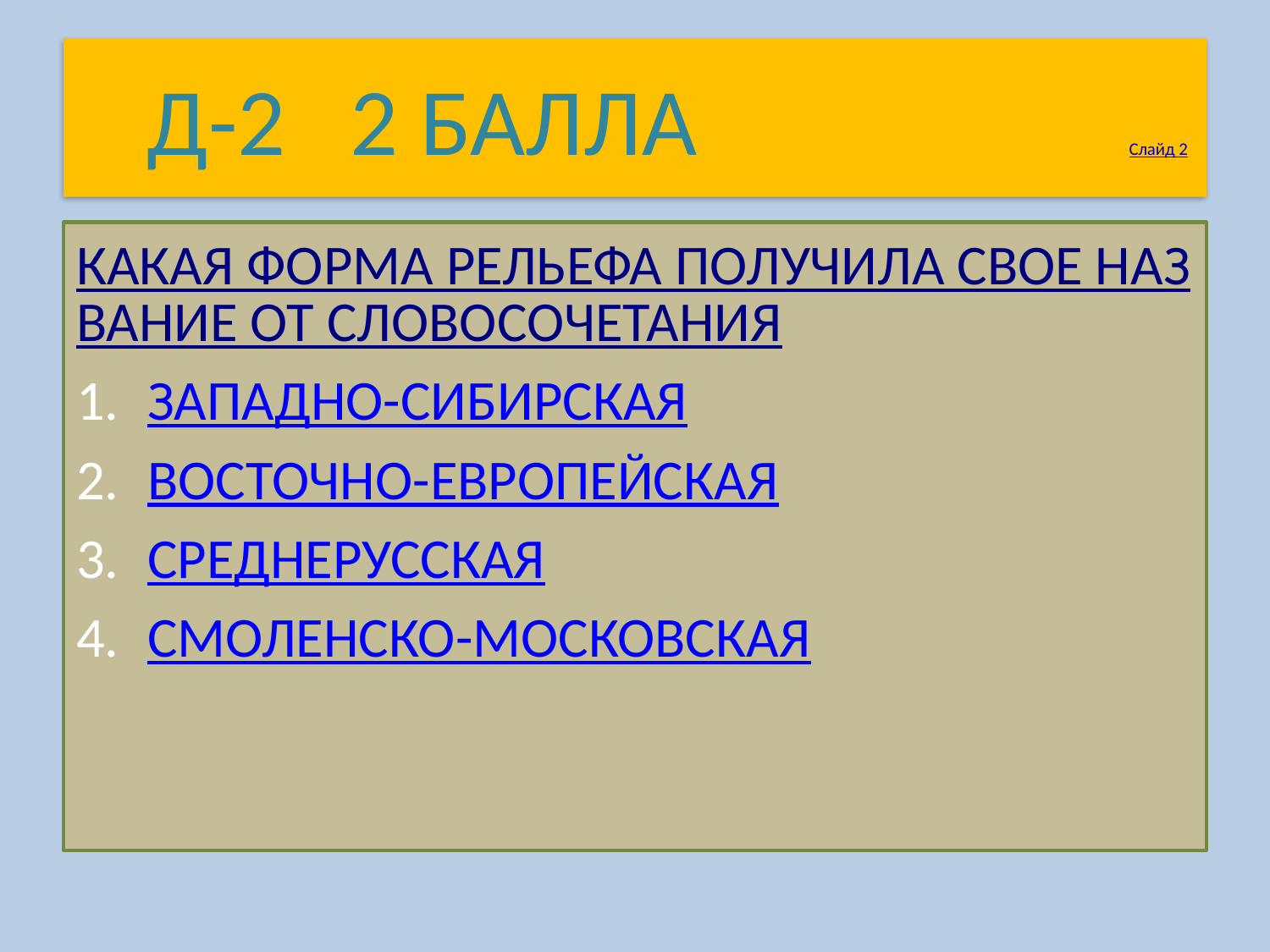

# Д-2   2 БАЛЛА                    Слайд 2
КАКАЯ ФОРМА РЕЛЬЕФА ПОЛУЧИЛА СВОЕ НАЗВАНИЕ ОТ СЛОВОСОЧЕТАНИЯ
ЗАПАДНО-СИБИРСКАЯ
ВОСТОЧНО-ЕВРОПЕЙСКАЯ
СРЕДНЕРУССКАЯ
СМОЛЕНСКО-МОСКОВСКАЯ